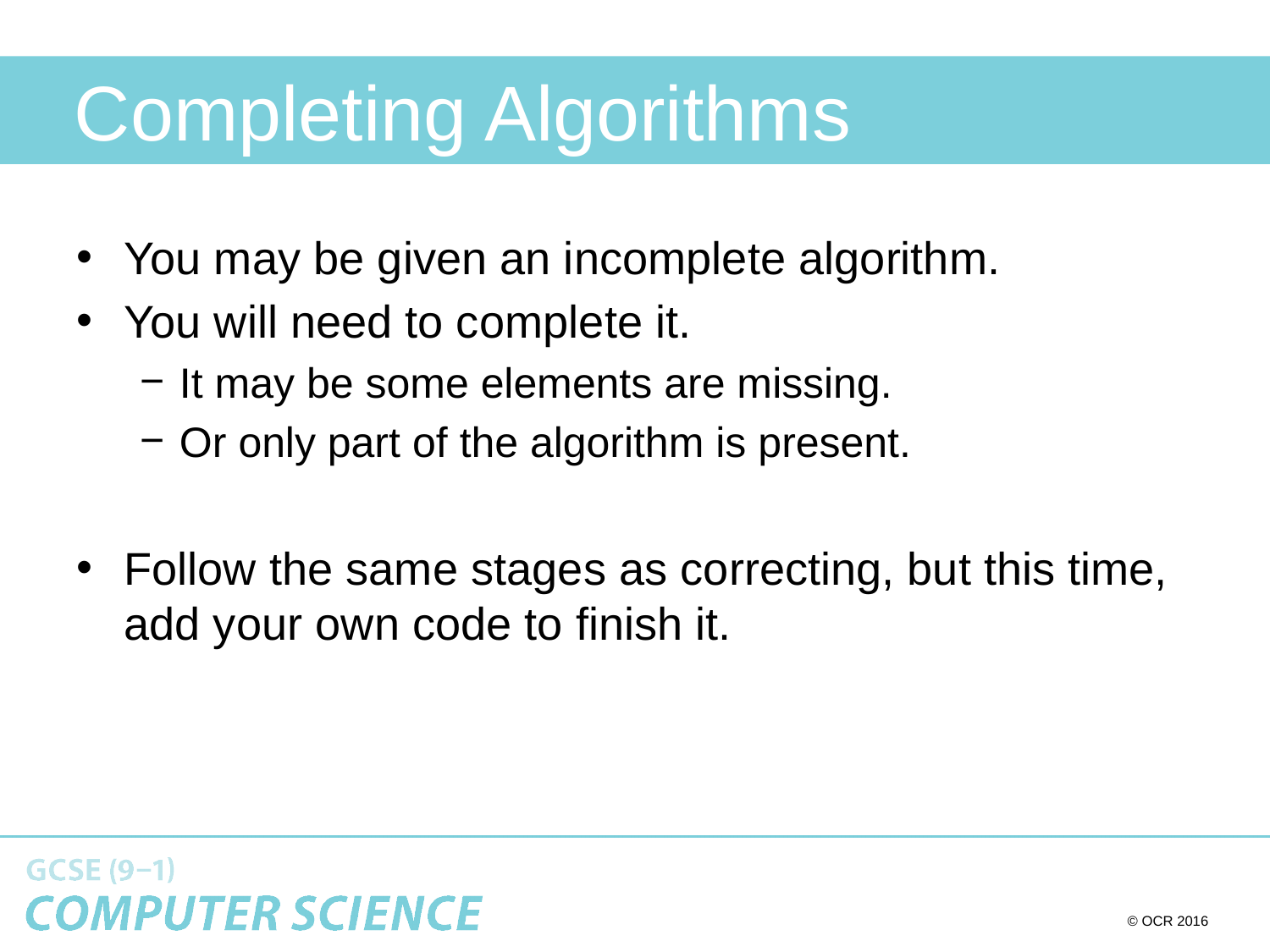

# Completing Algorithms
You may be given an incomplete algorithm.
You will need to complete it.
It may be some elements are missing.
Or only part of the algorithm is present.

Follow the same stages as correcting, but this time, add your own code to finish it.